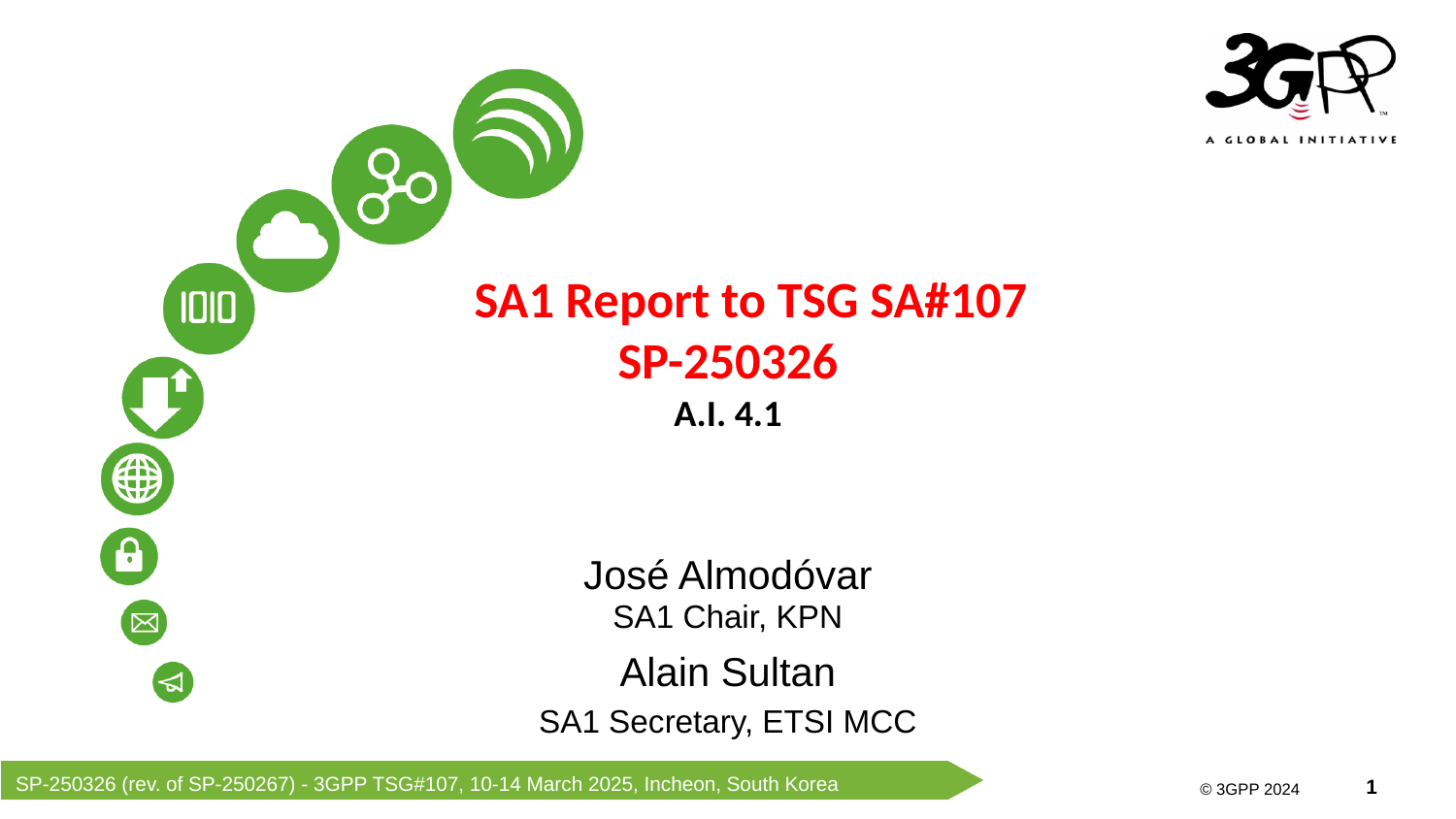

SA1 Report to TSG SA#107
SP-250326
A.I. 4.1
José Almodóvar
SA1 Chair, KPN
Alain Sultan
SA1 Secretary, ETSI MCC

SP-250326 (rev. of SP-250267) - 3GPP TSG#107, 10-14 March 2025, Incheon, South Korea

© 3GPP 2024